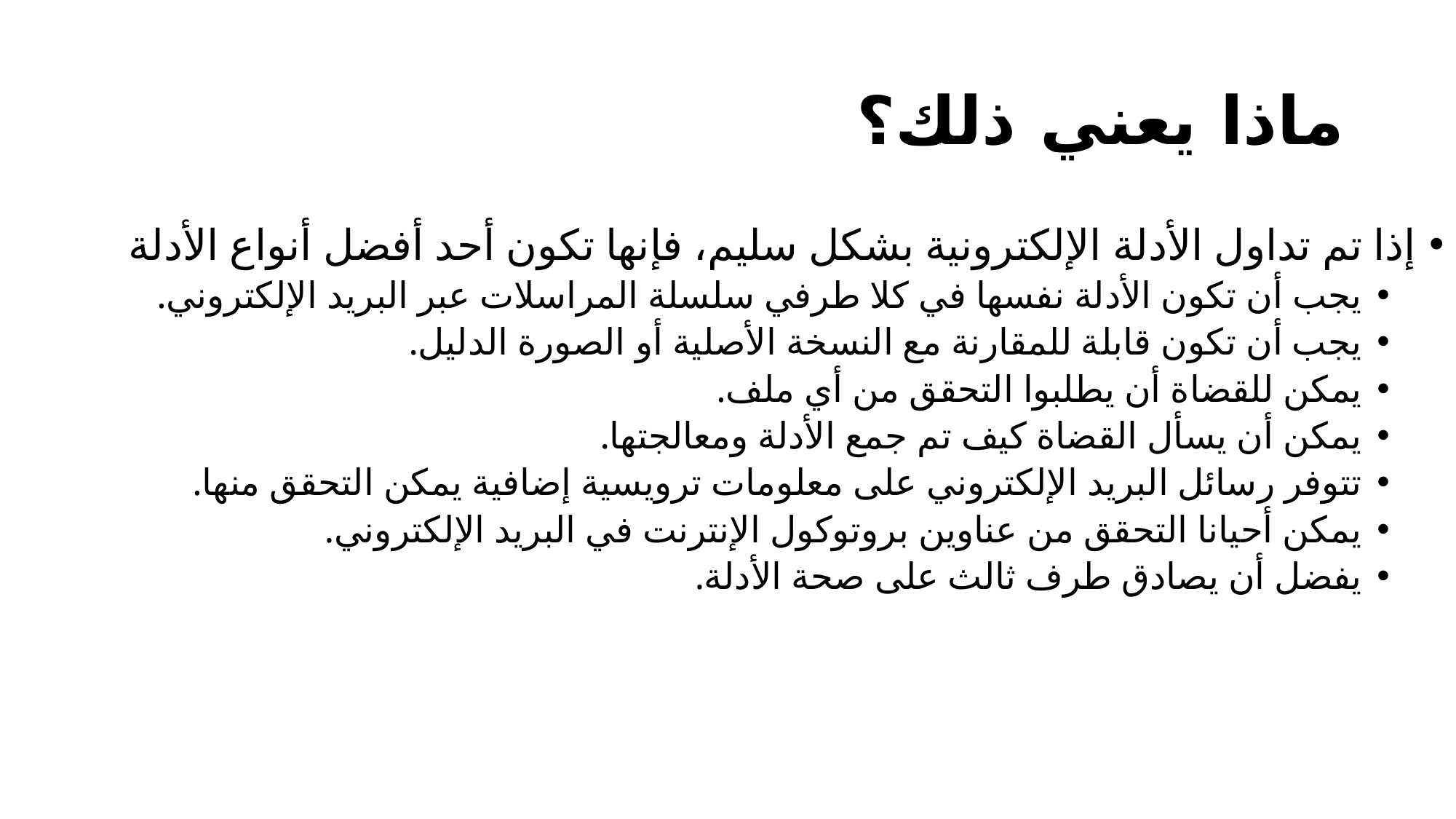

# ماذا يعني ذلك؟
إذا تم تداول الأدلة الإلكترونية بشكل سليم، فإنها تكون أحد أفضل أنواع الأدلة
يجب أن تكون الأدلة نفسها في كلا طرفي سلسلة المراسلات عبر البريد الإلكتروني.
يجب أن تكون قابلة للمقارنة مع النسخة الأصلية أو الصورة الدليل.
يمكن للقضاة أن يطلبوا التحقق من أي ملف.
يمكن أن يسأل القضاة كيف تم جمع الأدلة ومعالجتها.
تتوفر رسائل البريد الإلكتروني على معلومات ترويسية إضافية يمكن التحقق منها.
يمكن أحيانا التحقق من عناوين بروتوكول الإنترنت في البريد الإلكتروني.
يفضل أن يصادق طرف ثالث على صحة الأدلة.